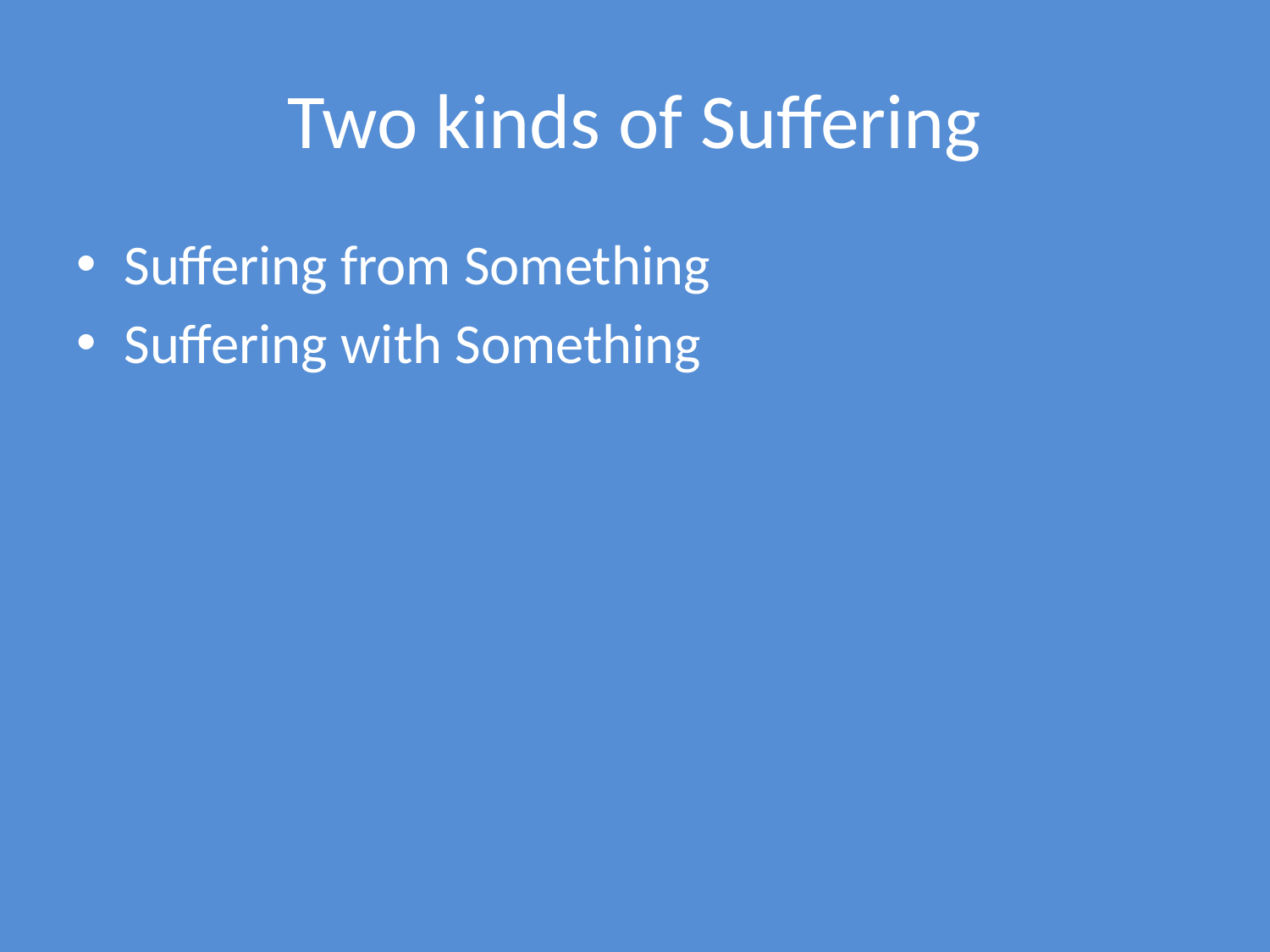

# Two kinds of Suffering
Suffering from Something
Suffering with Something